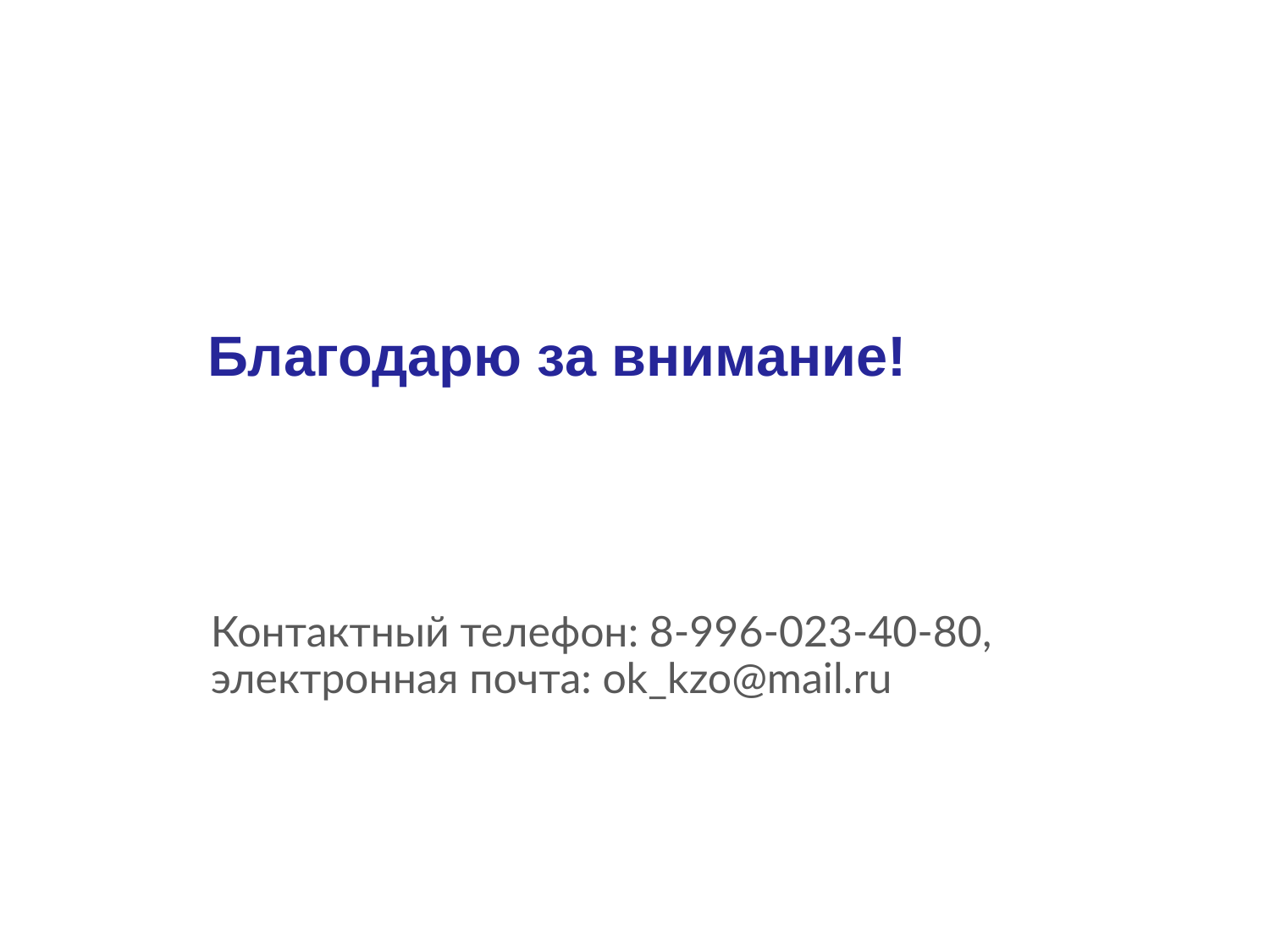

# Благодарю за внимание!
Контактный телефон: 8-996-023-40-80,
электронная почта: ok_kzo@mail.ru